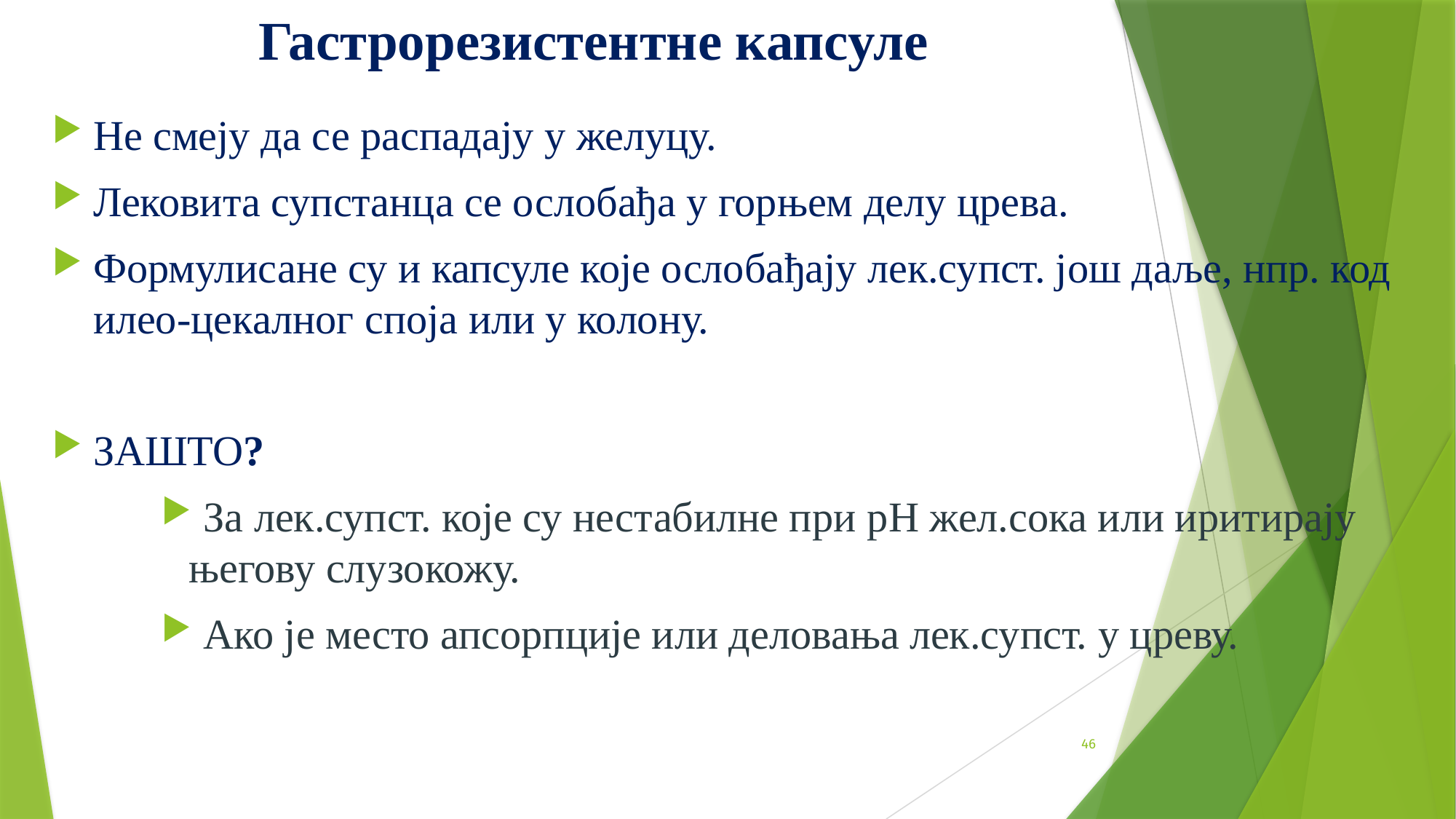

# Гастрорезистентне капсуле
Не смеју да се распадају у желуцу.
Лековита супстанца се ослобађа у горњем делу црева.
Формулисане су и капсуле које ослобађају лек.супст. још даље, нпр. код илео-цекалног споја или у колону.

ЗАШТО?
 За лек.супст. које су нестабилне при pH жел.сока или иритирају његову слузокожу.
 Ако је место апсорпције или деловања лек.супст. у цреву.

46